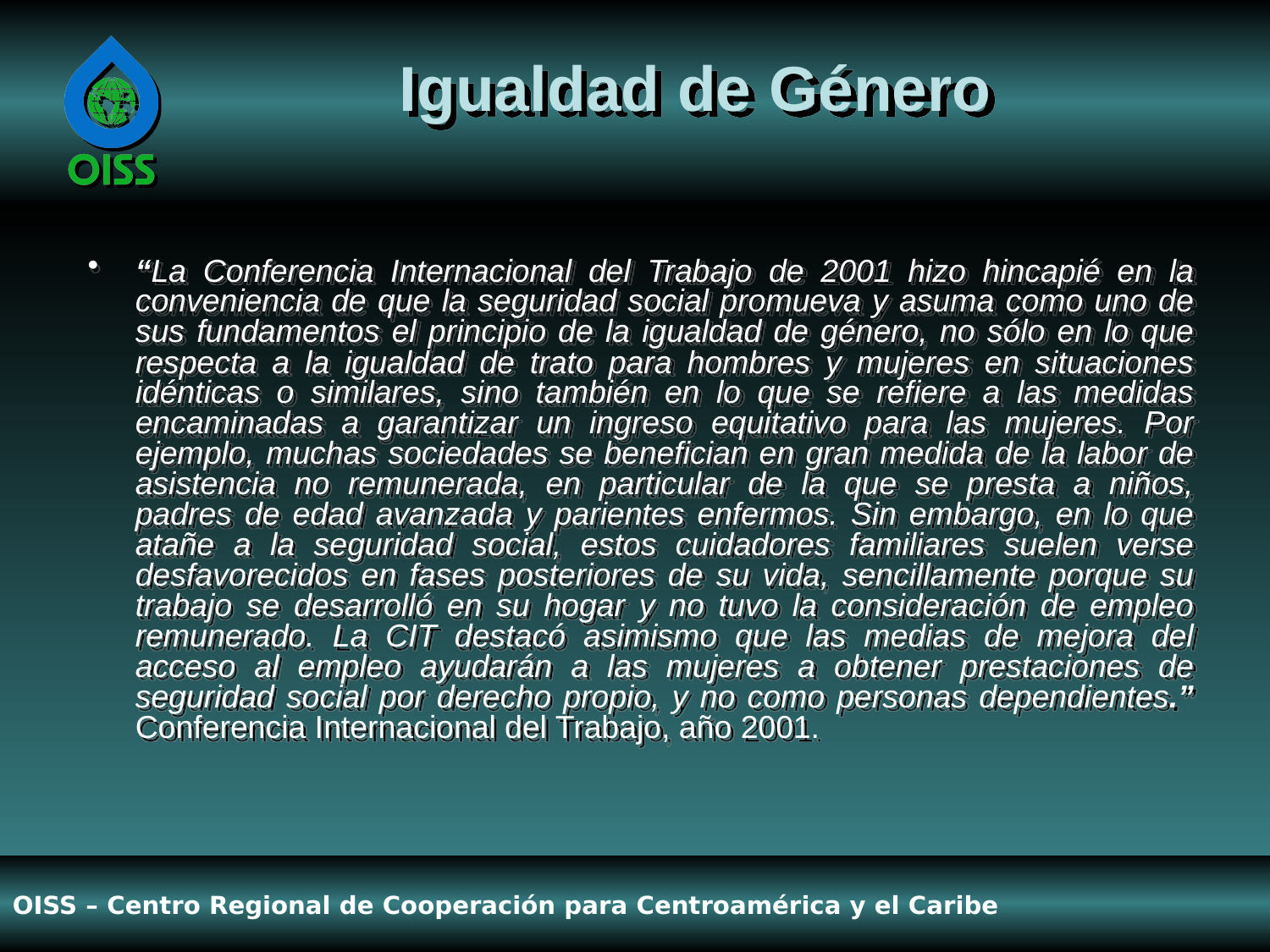

Igualdad de Género
“La Conferencia Internacional del Trabajo de 2001 hizo hincapié en la conveniencia de que la seguridad social promueva y asuma como uno de sus fundamentos el principio de la igualdad de género, no sólo en lo que respecta a la igualdad de trato para hombres y mujeres en situaciones idénticas o similares, sino también en lo que se refiere a las medidas encaminadas a garantizar un ingreso equitativo para las mujeres. Por ejemplo, muchas sociedades se benefician en gran medida de la labor de asistencia no remunerada, en particular de la que se presta a niños, padres de edad avanzada y parientes enfermos. Sin embargo, en lo que atañe a la seguridad social, estos cuidadores familiares suelen verse desfavorecidos en fases posteriores de su vida, sencillamente porque su trabajo se desarrolló en su hogar y no tuvo la consideración de empleo remunerado. La CIT destacó asimismo que las medias de mejora del acceso al empleo ayudarán a las mujeres a obtener prestaciones de seguridad social por derecho propio, y no como personas dependientes.” Conferencia Internacional del Trabajo, año 2001.